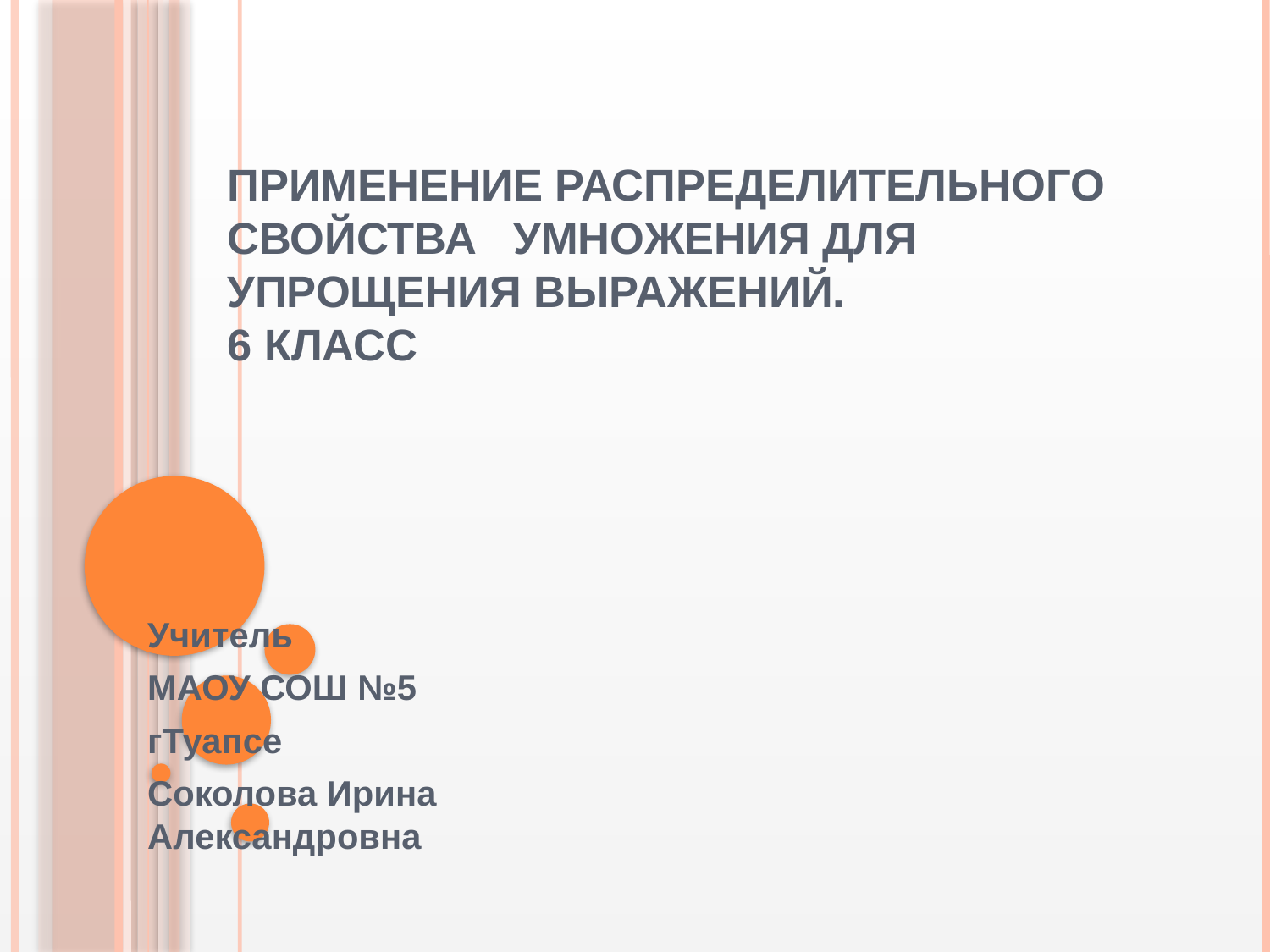

# Применение распределительного свойства   умножения для упрощения выражений. 6 класс
Учитель
МАОУ СОШ №5
гТуапсе
Соколова Ирина Александровна